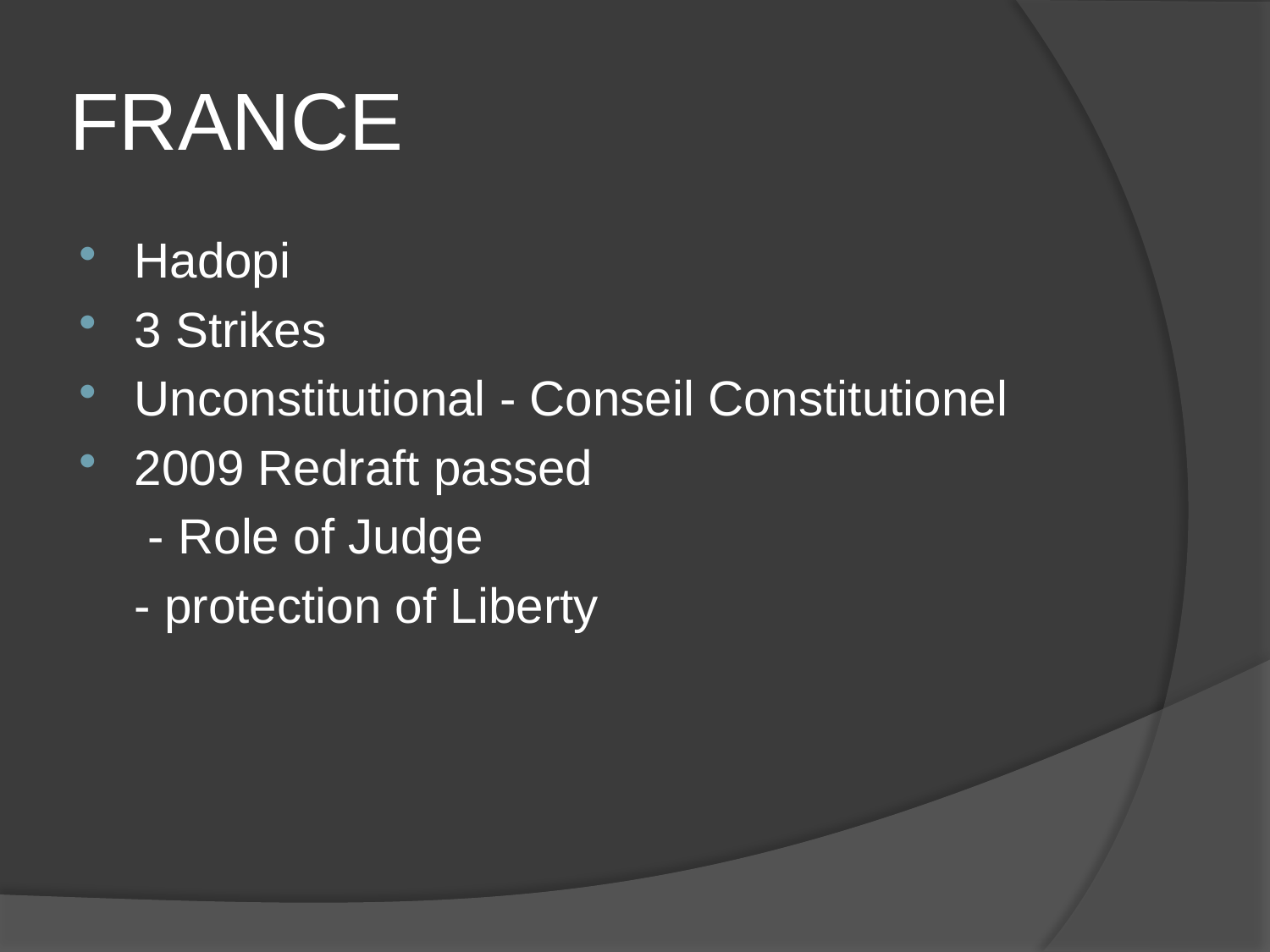

# FRANCE
Hadopi
3 Strikes
Unconstitutional - Conseil Constitutionel
2009 Redraft passed
	 - Role of Judge
	- protection of Liberty